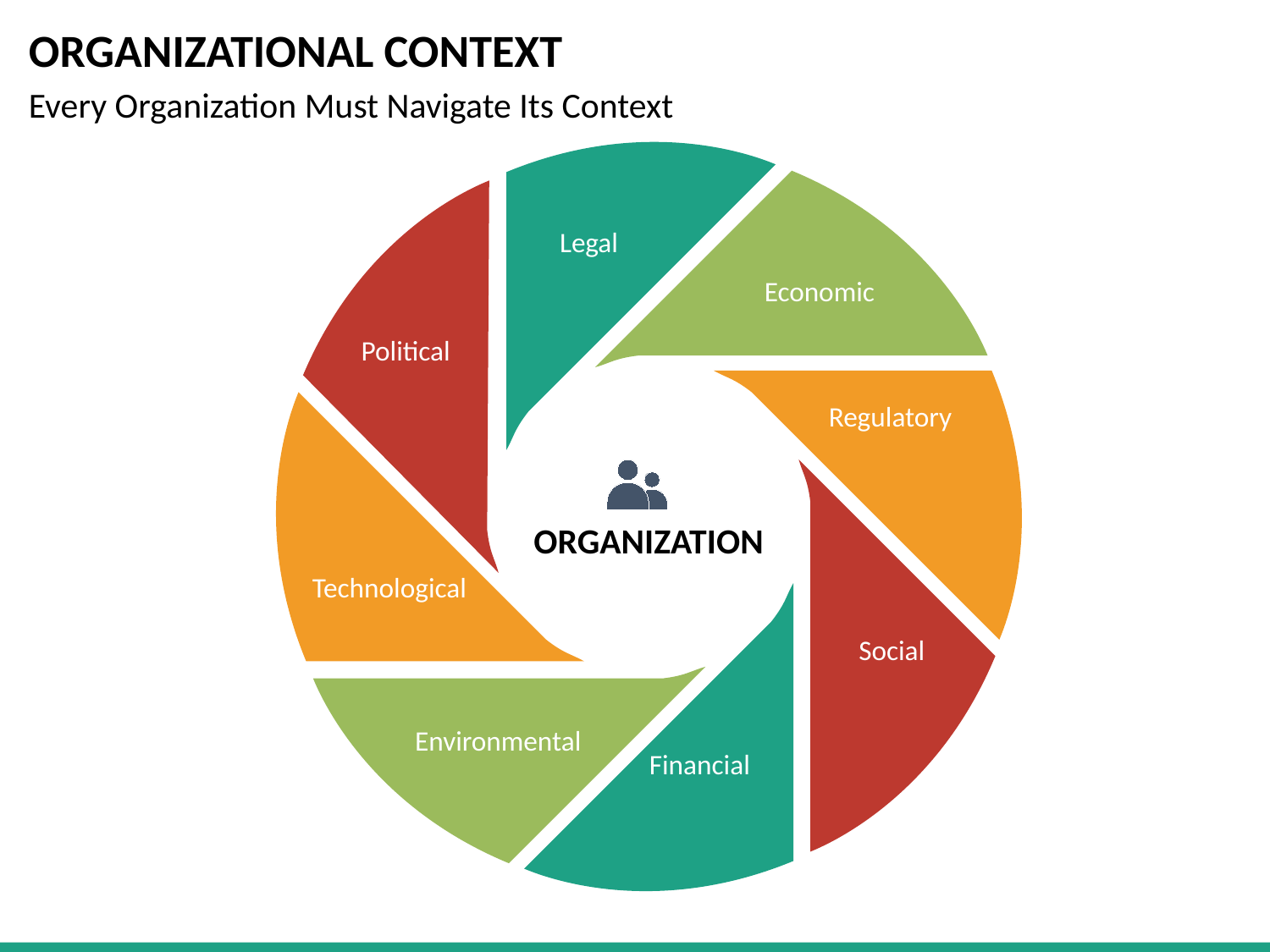

# ORGANIZATIONAL CONTEXT
Every Organization Must Navigate Its Context

Legal
Economic
Political

Regulatory

ORGANIZATION

Technological

Social
Environmental
Financial